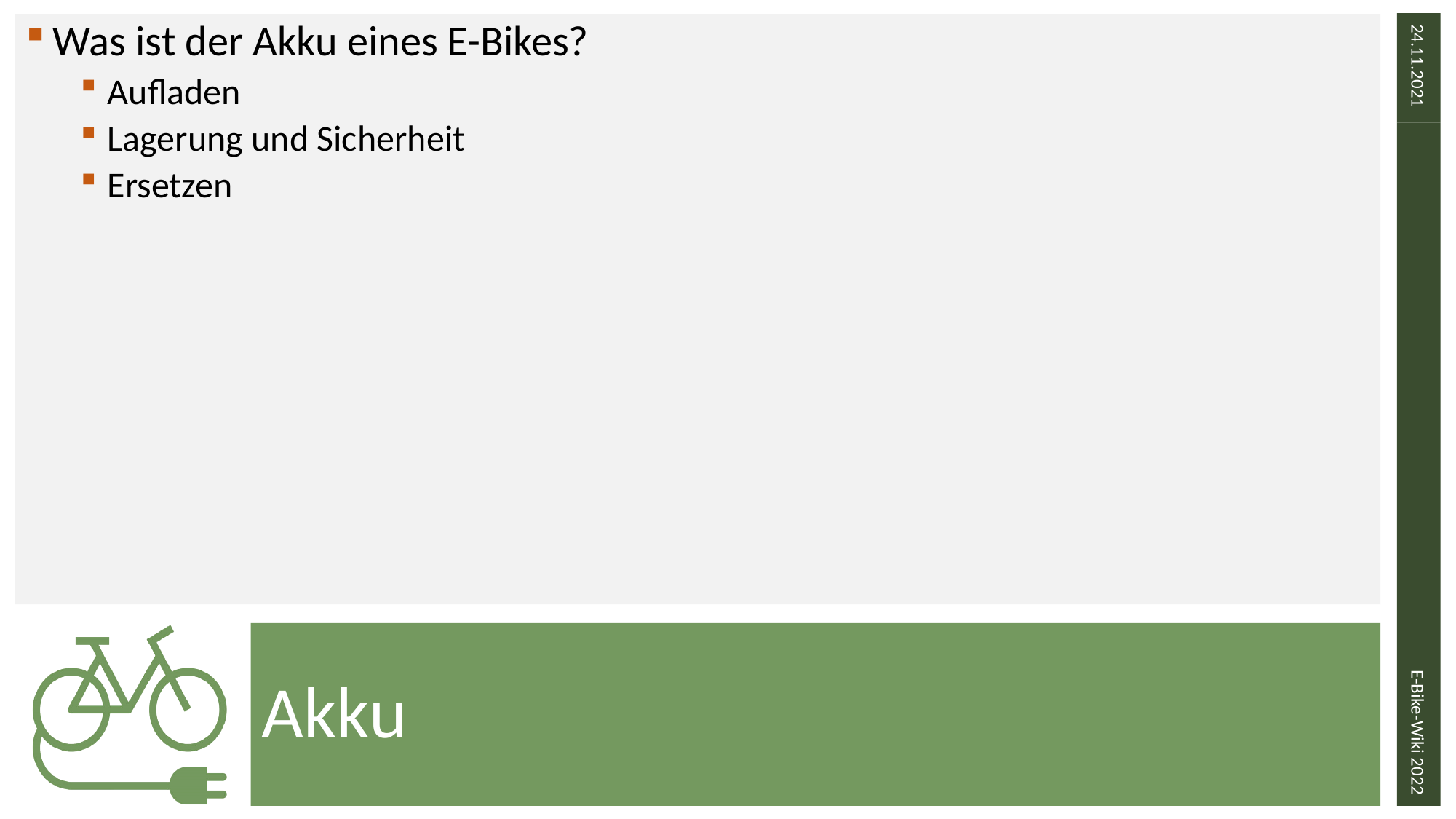

Was ist der Akku eines E-Bikes?
Aufladen
Lagerung und Sicherheit
Ersetzen
24.11.2021
E-Bike-Wiki 2022
# Akku